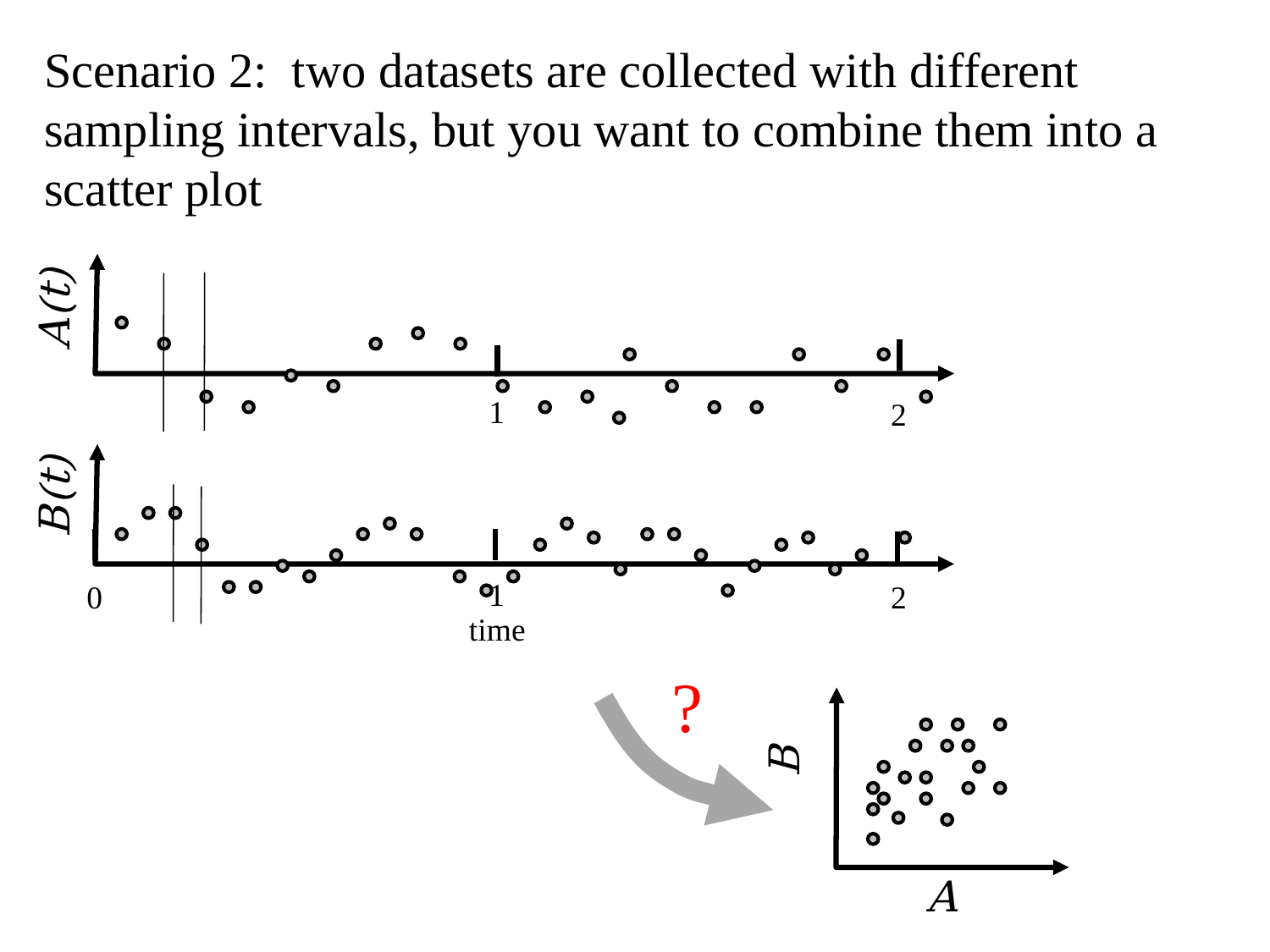

Scenario 2:  two datasets are collected with different sampling intervals, but you want to combine them into a scatter plot

A(t)

1
2

B(t)

1
0

2

time
?

B

A